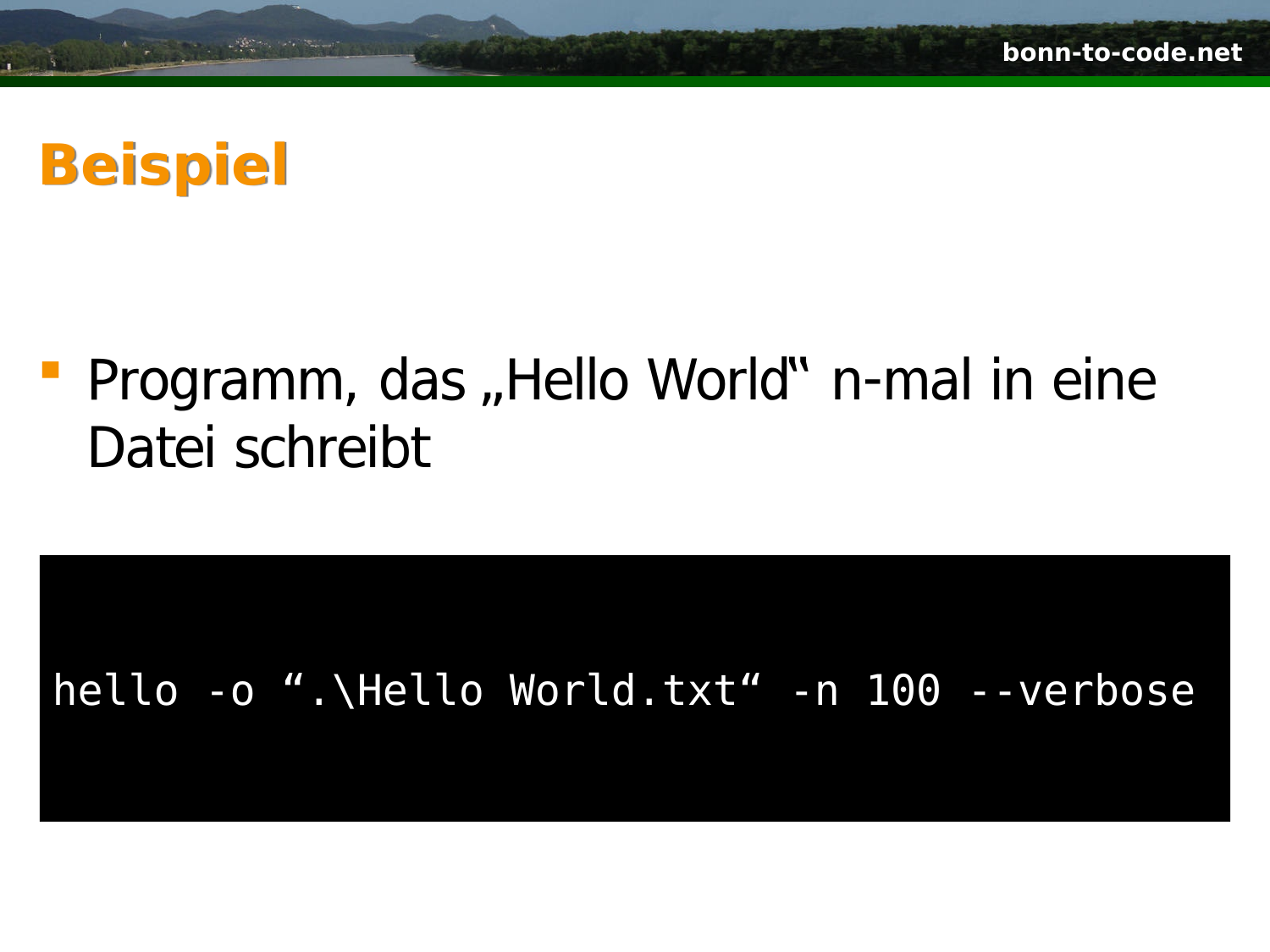

# Beispiel
Programm, das „Hello World“ n-mal in eine Datei schreibt

hello -o “.\Hello World.txt“ -n 100 --verbose